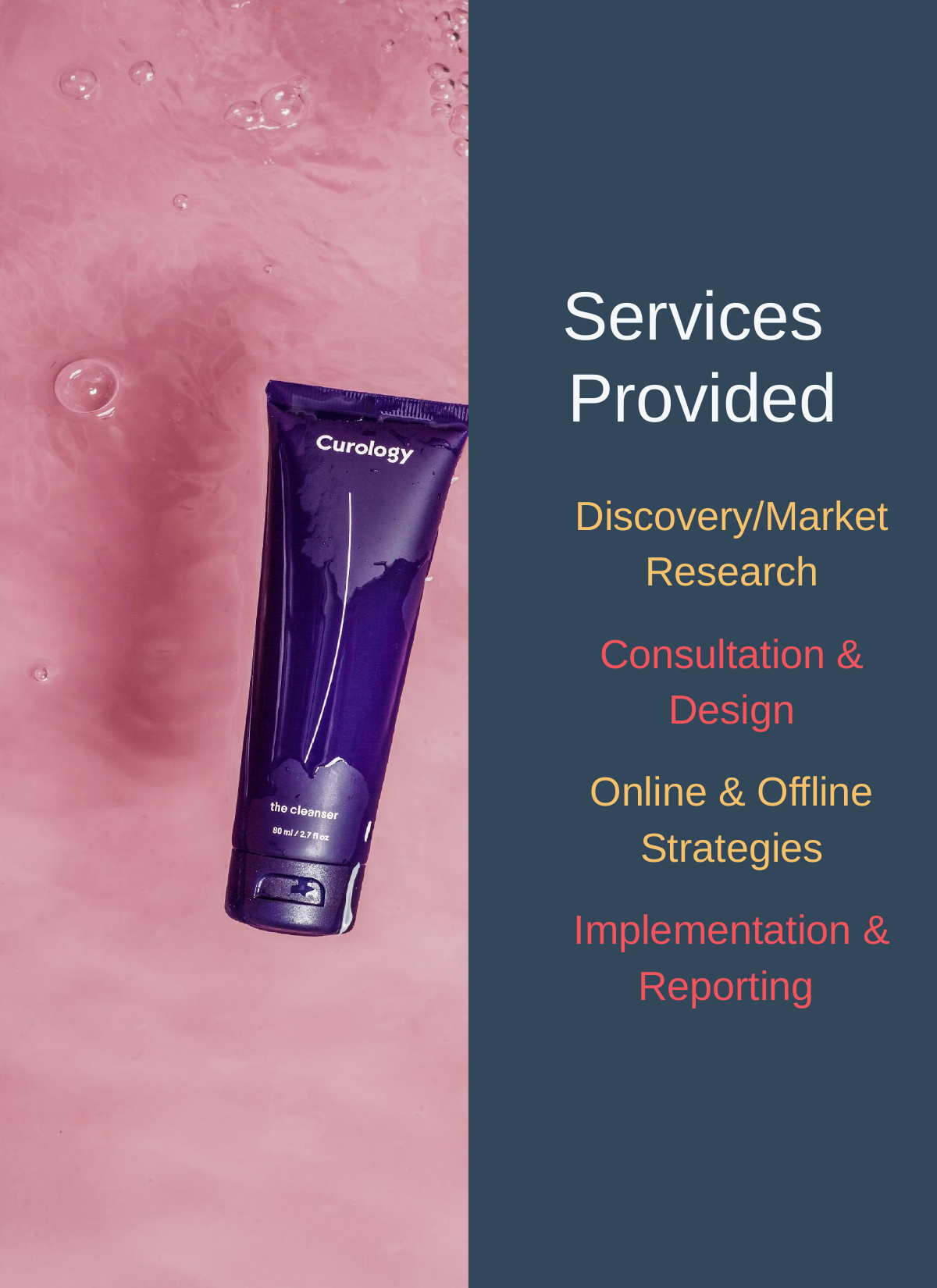

# Services
Provided
Discovery/Market Research
Consultation & Design
Online & Offline Strategies
Implementation & Reporting
2